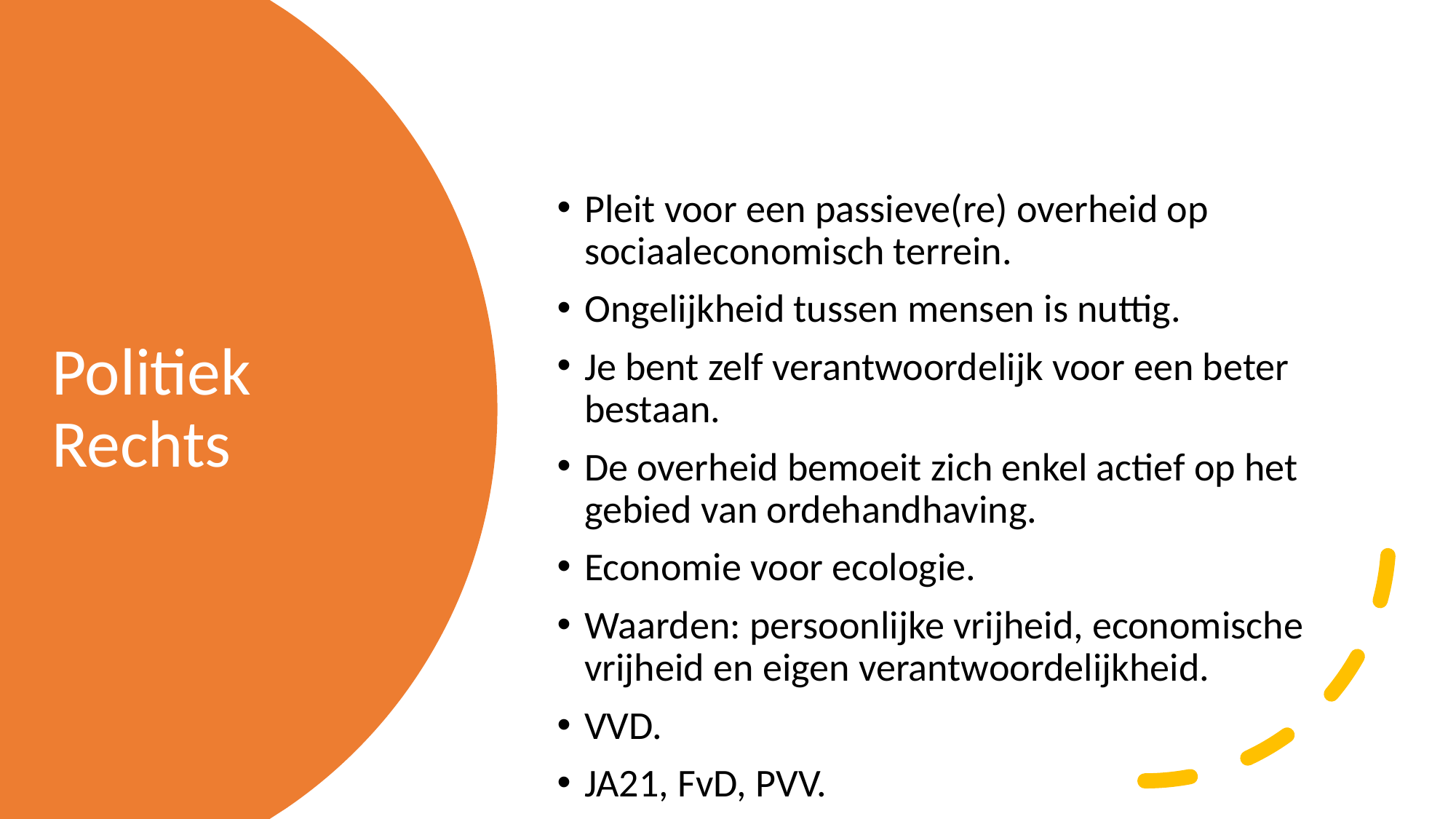

Pleit voor een passieve(re) overheid op sociaaleconomisch terrein.
Ongelijkheid tussen mensen is nuttig.
Je bent zelf verantwoordelijk voor een beter bestaan.
De overheid bemoeit zich enkel actief op het gebied van ordehandhaving.
Economie voor ecologie.
Waarden: persoonlijke vrijheid, economische vrijheid en eigen verantwoordelijkheid.
VVD.
JA21, FvD, PVV.

# Politiek Rechts